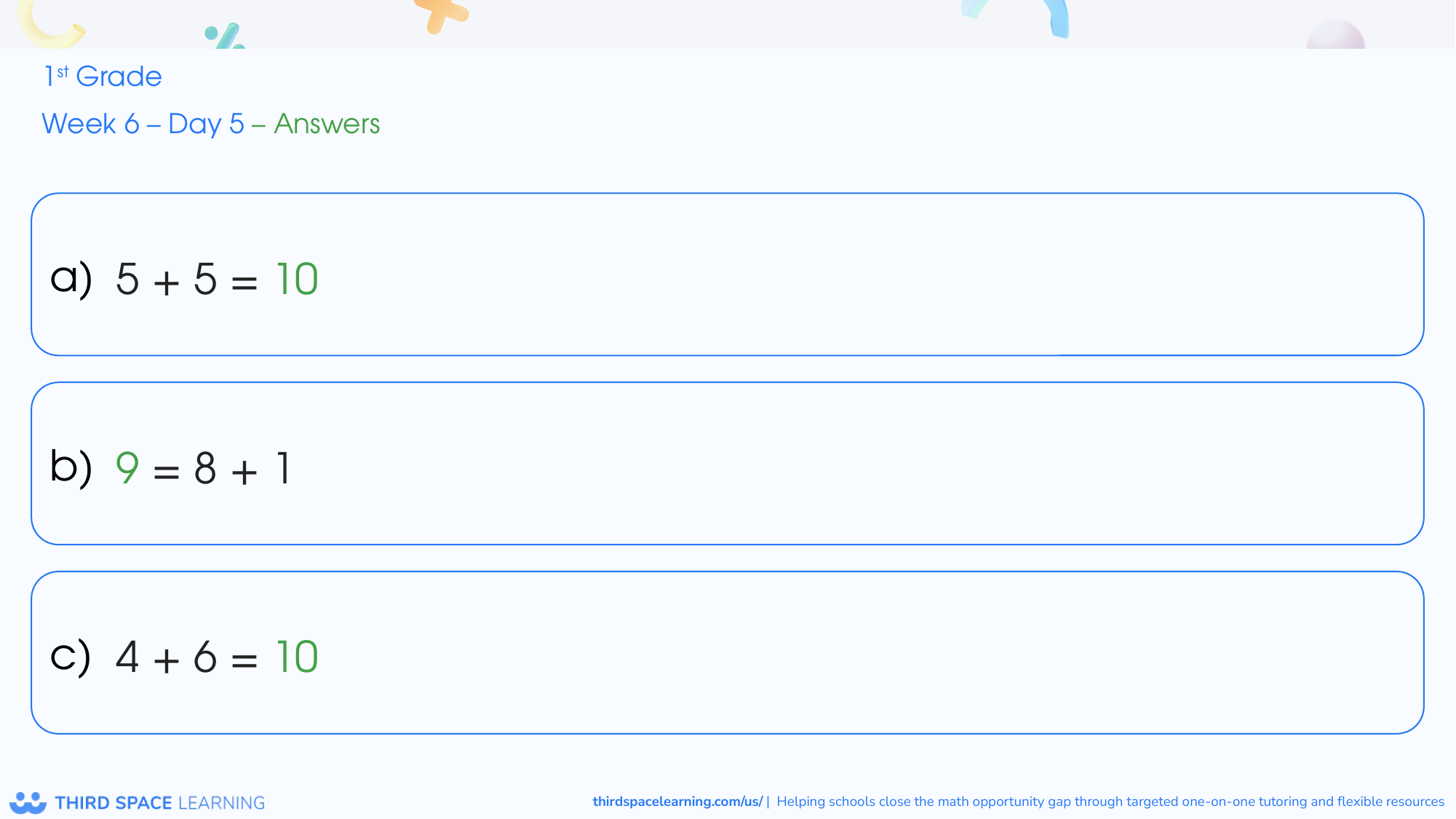

1st Grade
Week 6 – Day 5 – Answers
5 + 5 = 10
9 = 8 + 1
4 + 6 = 10